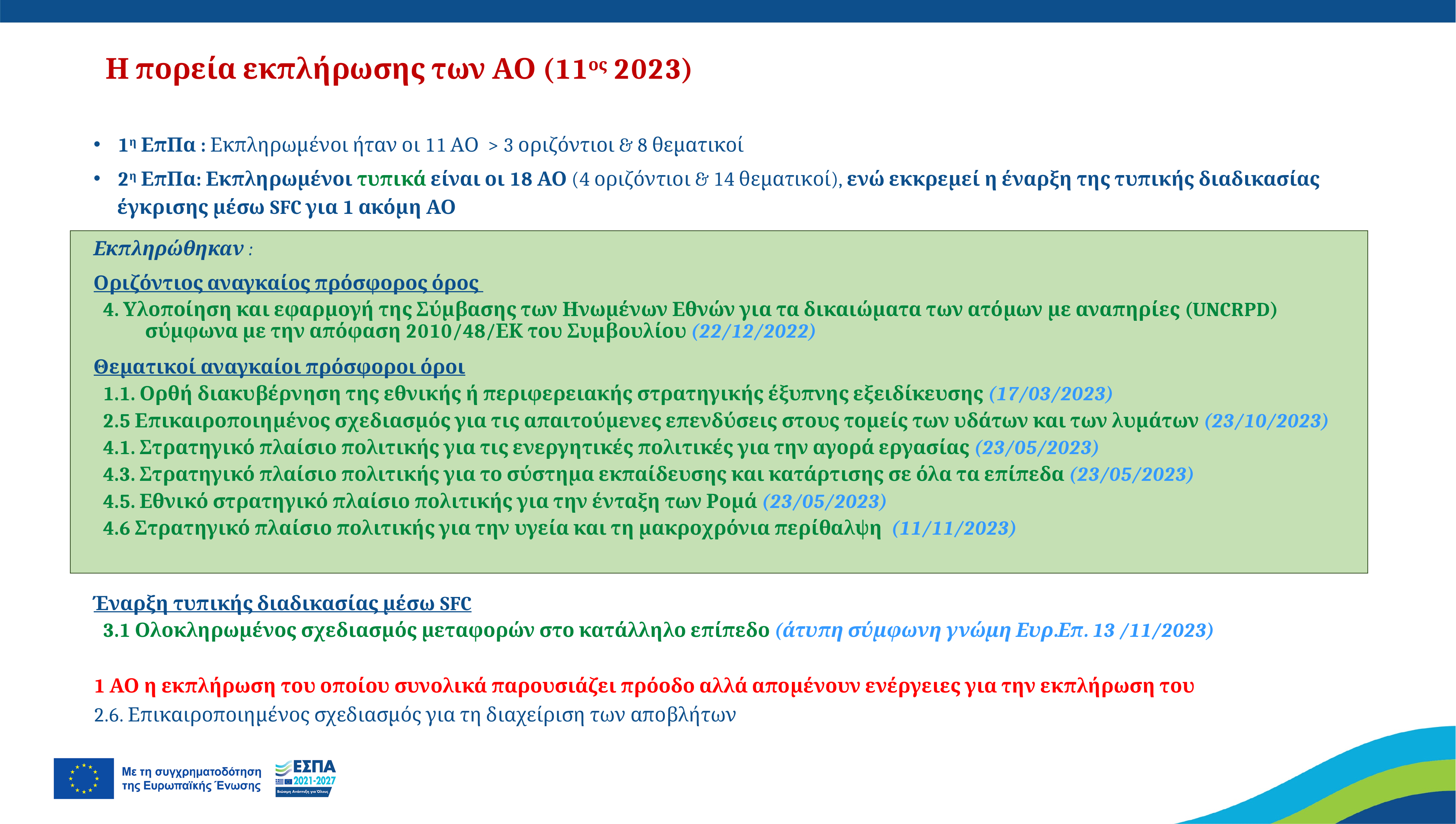

# Η πορεία εκπλήρωσης των ΑΟ (11ος 2023)
1η ΕπΠα : Εκπληρωμένοι ήταν οι 11 ΑΟ  > 3 οριζόντιοι & 8 θεματικοί
2η ΕπΠα: Εκπληρωμένοι τυπικά είναι οι 18 ΑΟ (4 οριζόντιοι & 14 θεματικοί), ενώ εκκρεμεί η έναρξη της τυπικής διαδικασίας έγκρισης μέσω SFC για 1 ακόμη ΑΟ

Εκπληρώθηκαν :
Οριζόντιος αναγκαίος πρόσφορος όρος
4. Υλοποίηση και εφαρμογή της Σύμβασης των Ηνωμένων Εθνών για τα δικαιώματα των ατόμων με αναπηρίες (UNCRPD) σύμφωνα με την απόφαση 2010/48/ΕΚ του Συμβουλίου (22/12/2022)

Θεματικοί αναγκαίοι πρόσφοροι όροι
1.1. Ορθή διακυβέρνηση της εθνικής ή περιφερειακής στρατηγικής έξυπνης εξειδίκευσης (17/03/2023)
2.5 Επικαιροποιημένος σχεδιασμός για τις απαιτούμενες επενδύσεις στους τομείς των υδάτων και των λυμάτων (23/10/2023)
4.1. Στρατηγικό πλαίσιο πολιτικής για τις ενεργητικές πολιτικές για την αγορά εργασίας (23/05/2023)
4.3. Στρατηγικό πλαίσιο πολιτικής για το σύστημα εκπαίδευσης και κατάρτισης σε όλα τα επίπεδα (23/05/2023)
4.5. Εθνικό στρατηγικό πλαίσιο πολιτικής για την ένταξη των Ρομά (23/05/2023)
4.6 Στρατηγικό πλαίσιο πολιτικής για την υγεία και τη μακροχρόνια περίθαλψη  (11/11/2023)

Έναρξη τυπικής διαδικασίας μέσω SFC
3.1 Ολοκληρωμένος σχεδιασμός μεταφορών στο κατάλληλο επίπεδο (άτυπη σύμφωνη γνώμη Ευρ.Επ. 13 /11/2023)

1 ΑΟ η εκπλήρωση του οποίου συνολικά παρουσιάζει πρόοδο αλλά απομένουν ενέργειες για την εκπλήρωση του
2.6. Επικαιροποιημένος σχεδιασμός για τη διαχείριση των αποβλήτων